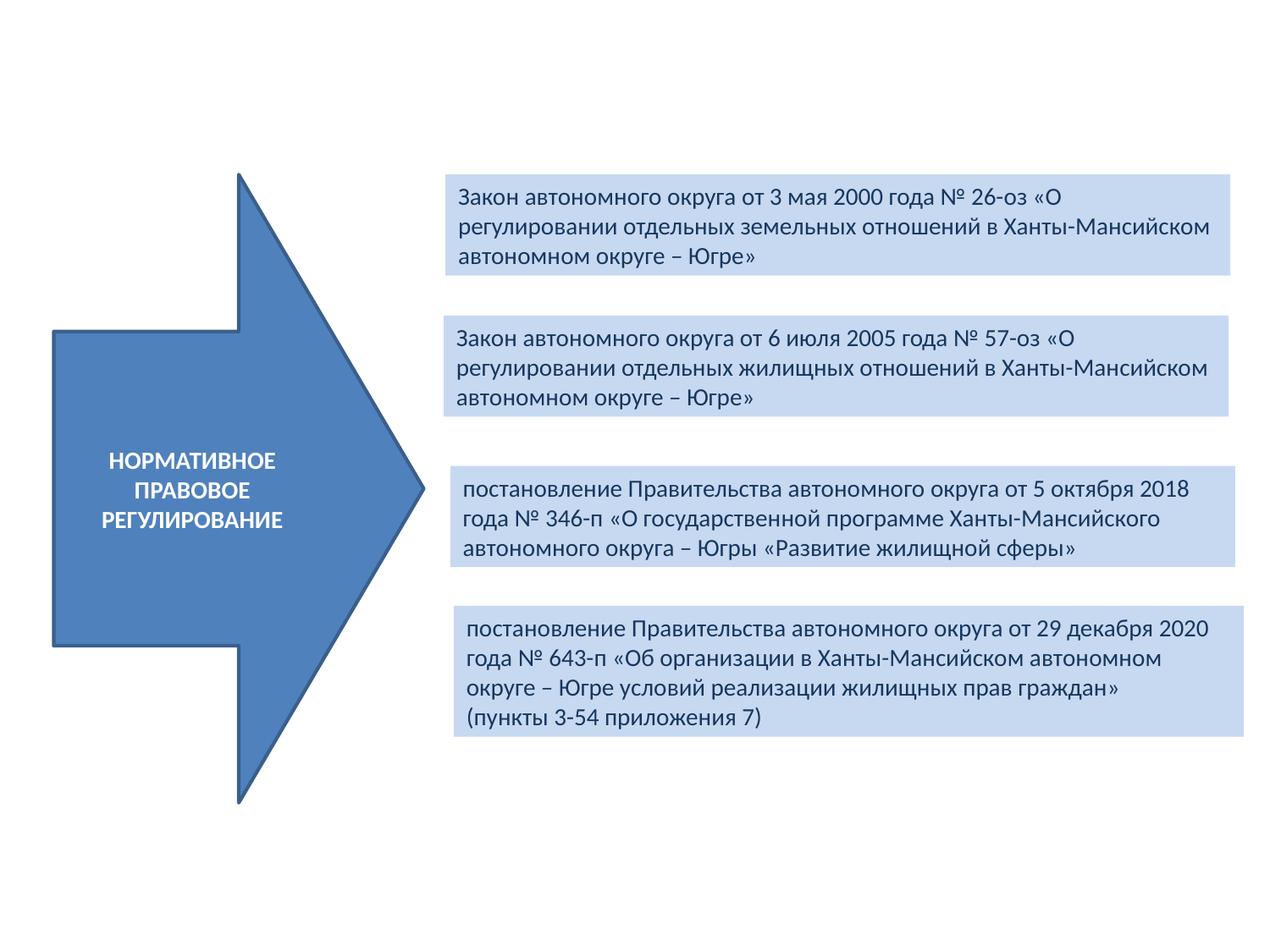

НОРМАТИВНОЕ ПРАВОВОЕ РЕГУЛИРОВАНИЕ
Закон автономного округа от 3 мая 2000 года № 26-оз «О регулировании отдельных земельных отношений в Ханты-Мансийском автономном округе – Югре»
Закон автономного округа от 6 июля 2005 года № 57-оз «О регулировании отдельных жилищных отношений в Ханты-Мансийском автономном округе – Югре»
постановление Правительства автономного округа от 5 октября 2018 года № 346-п «О государственной программе Ханты-Мансийского автономного округа – Югры «Развитие жилищной сферы»
постановление Правительства автономного округа от 29 декабря 2020 года № 643-п «Об организации в Ханты-Мансийском автономном округе – Югре условий реализации жилищных прав граждан»
(пункты 3-54 приложения 7)